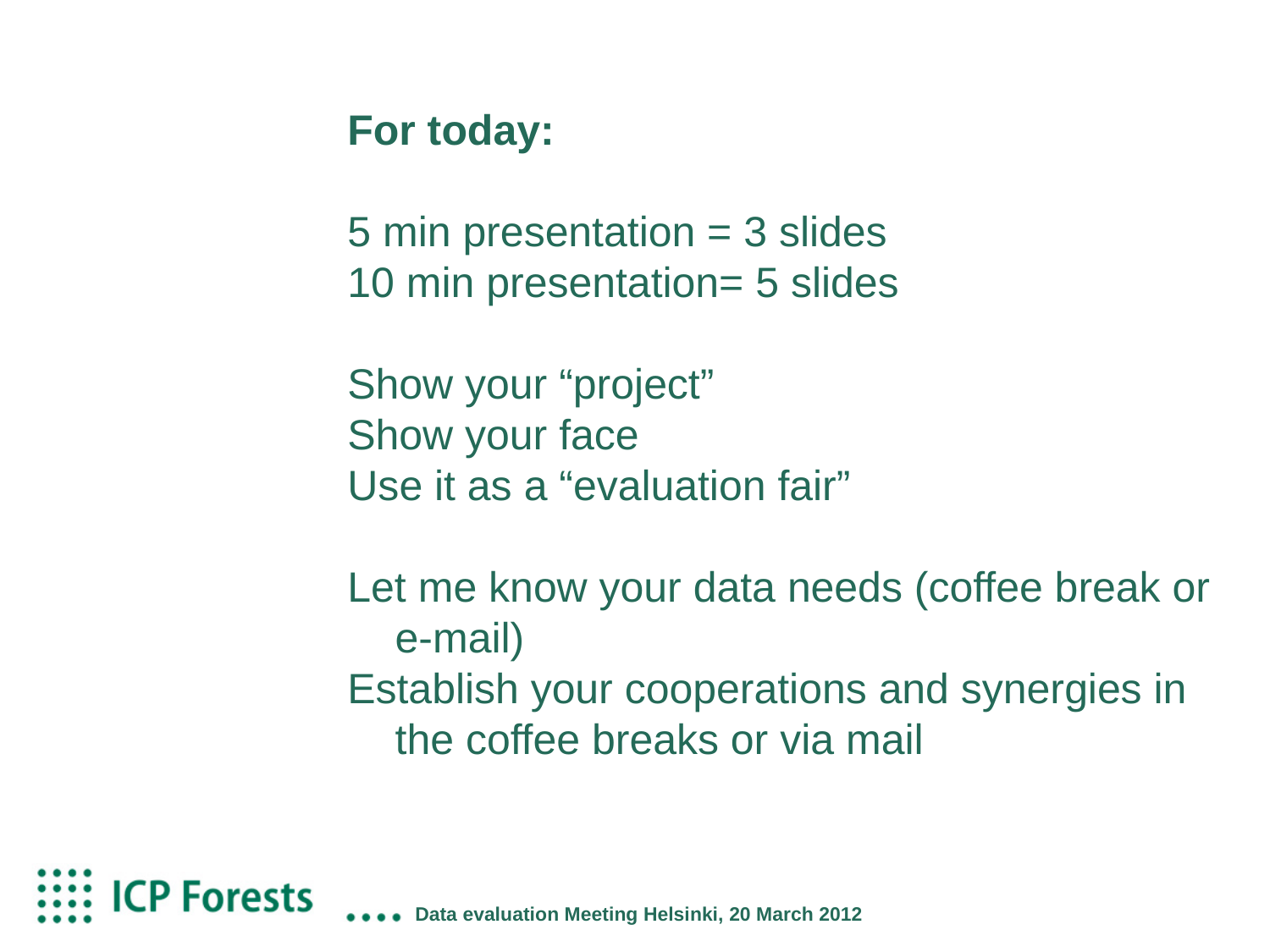

For today:

5 min presentation = 3 slides
10 min presentation= 5 slides

Show your “project”
Show your face
Use it as a “evaluation fair”

Let me know your data needs (coffee break or e-mail)
Establish your cooperations and synergies in the coffee breaks or via mail